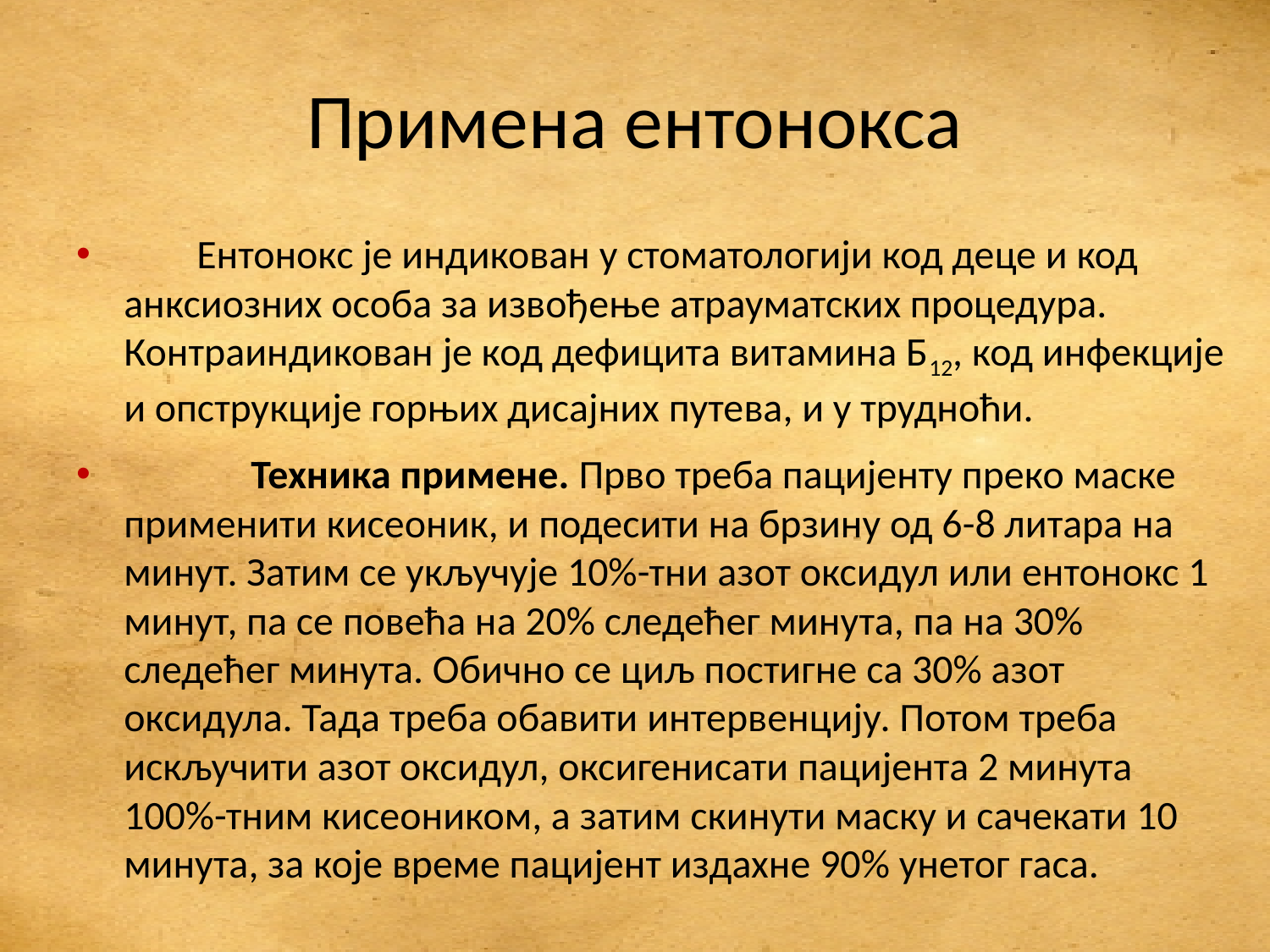

# Примена ентонокса
        Ентонокс је индикован у стоматологији код деце и код анксиозних особа за извођење атрауматских процедура. Контраиндикован је код дефицита витамина Б12, код инфекције и опструкције горњих дисајних путева, и у трудноћи.
	Техника примене. Прво треба пацијенту преко маске применити кисеоник, и подесити на брзину од 6-8 литара на минут. Затим се укључује 10%-тни азот оксидул или ентонокс 1 минут, па се повећа на 20% следећег минута, па на 30% следећег минута. Обично се циљ постигне са 30% азот оксидула. Тада треба обавити интервенцију. Потом треба искључити азот оксидул, оксигенисати пацијента 2 минута 100%-тним кисеоником, а затим скинути маску и сачекати 10 минута, за које време пацијент издахне 90% унетог гаса.